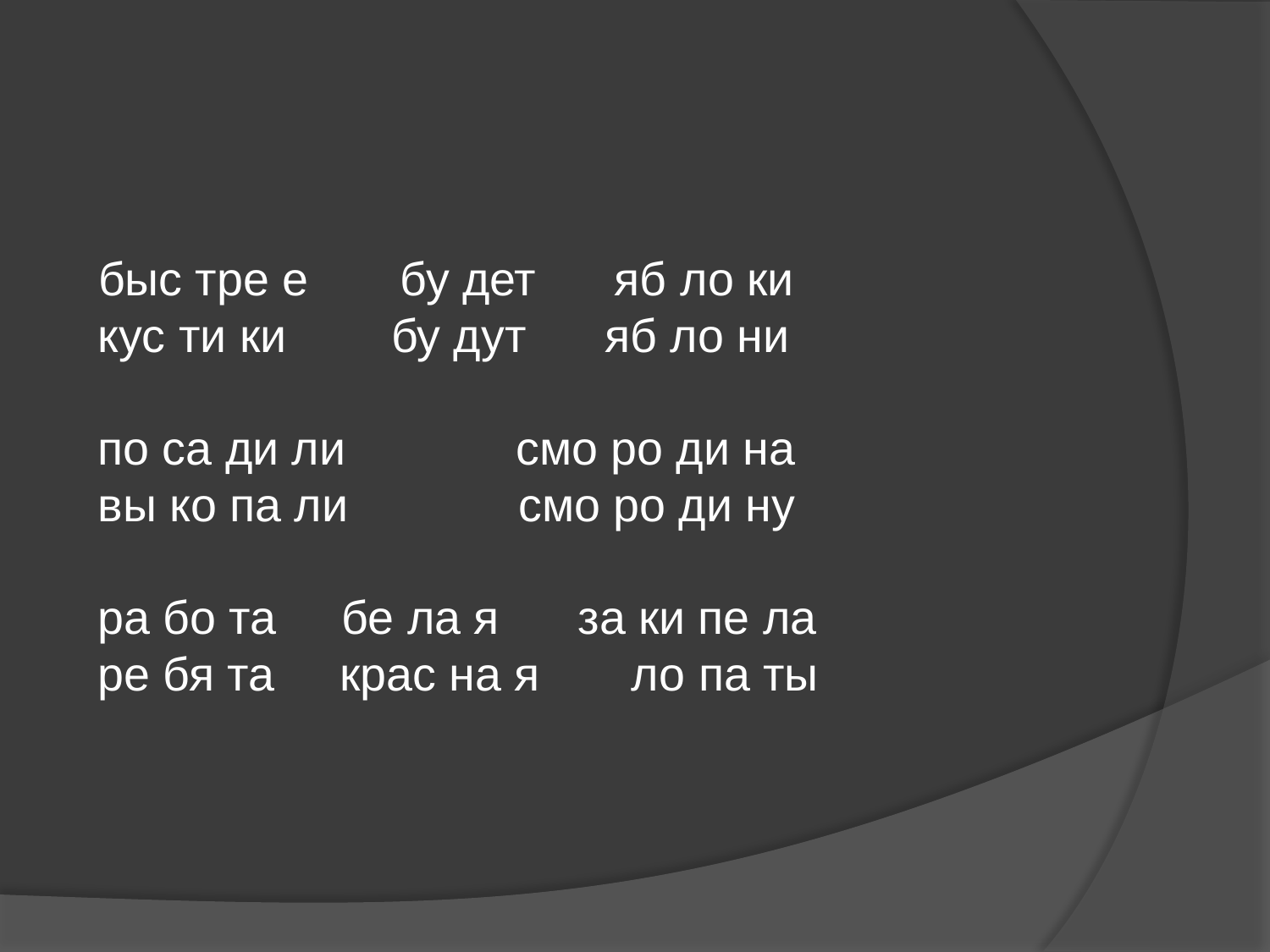

# быс тре е       бу дет      яб ло ки кус ти ки        бу дут      яб ло ни по са ди ли             смо ро ди на вы ко па ли             смо ро ди ну ра бо та     бе ла я      за ки пе ла ре бя та     крас на я       ло па ты